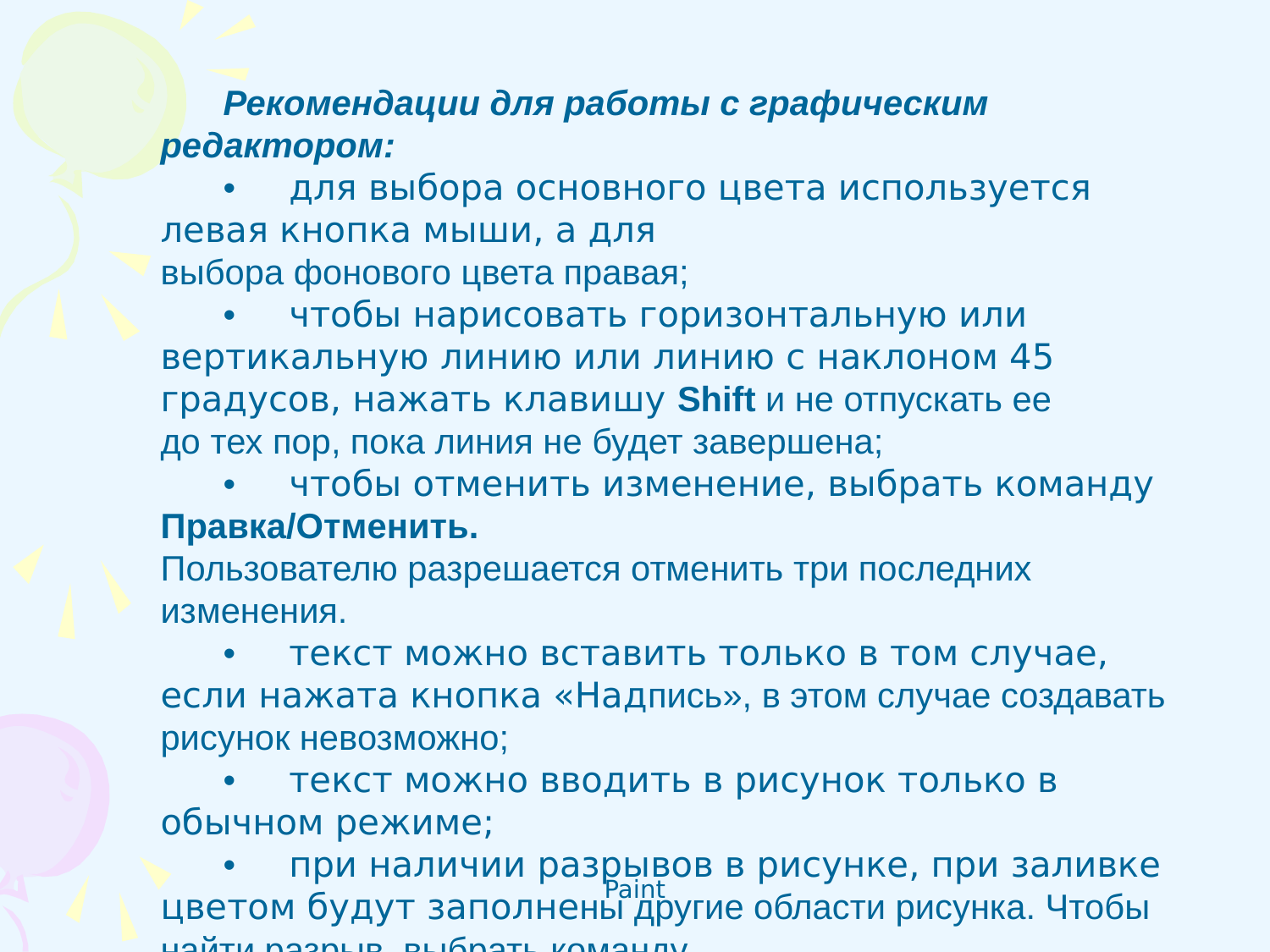

Рекомендации для работы с графическим редактором:
•      для выбора основного цвета используется левая кнопка мыши, а для
выбора фонового цвета правая;
•      чтобы нарисовать горизонтальную или вертикальную линию или линию с наклоном 45 градусов, нажать клавишу Shift и не отпускать ее
до тех пор, пока линия не будет завершена;
•      чтобы отменить изменение, выбрать команду Правка/Отменить.
Пользователю разрешается отменить три последних изменения.
•      текст можно вставить только в том случае, если нажата кнопка «Надпись», в этом случае создавать рисунок невозможно;
•      текст можно вводить в рисунок только в обычном режиме;
•      при наличии разрывов в рисунке, при заливке цветом будут заполнены другие области рисунка. Чтобы найти разрыв, выбрать команду
Вид/Масштаб/Крупный.

Paint